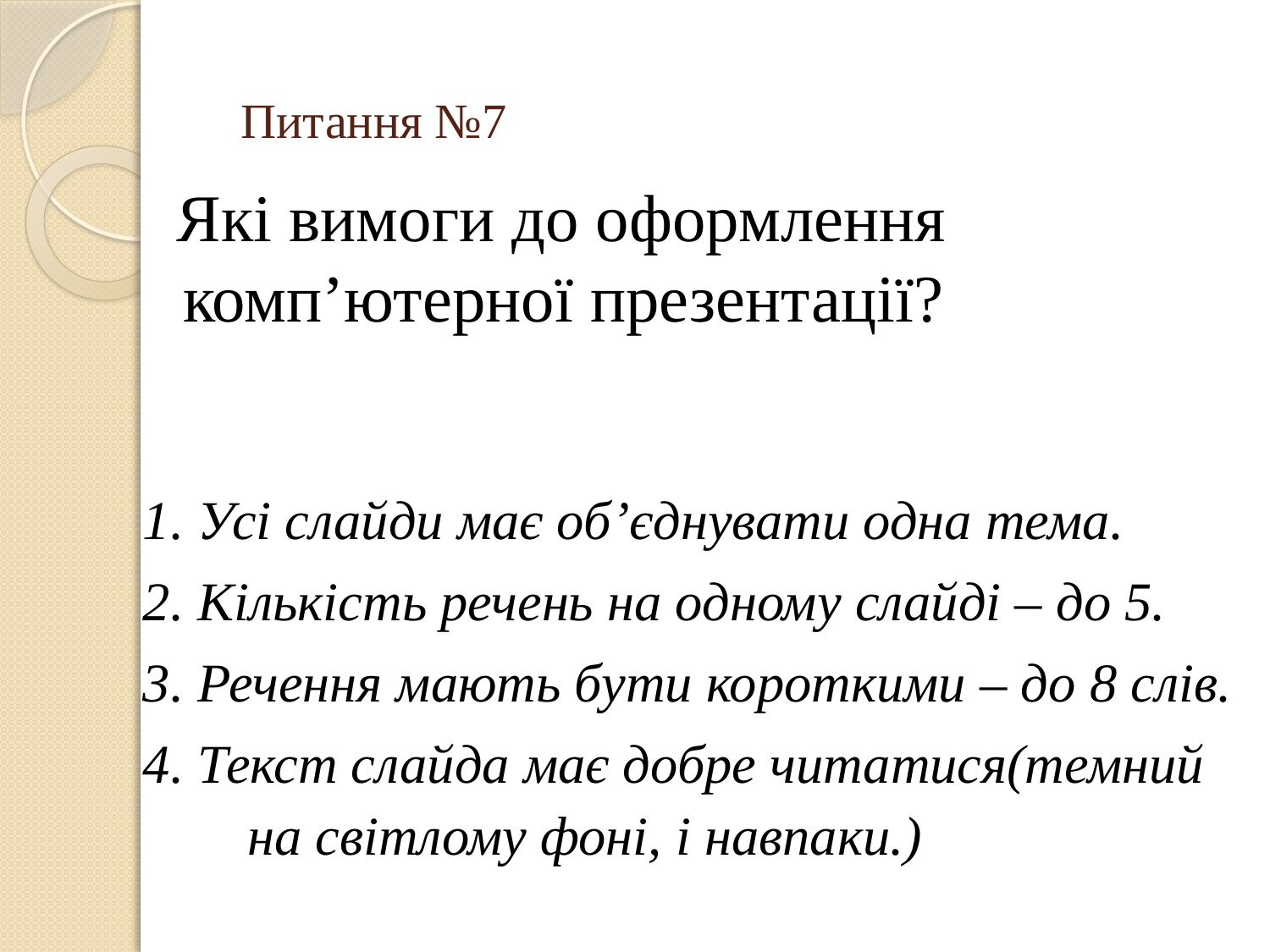

# Питання №7
  Які вимоги до оформлення комп’ютерної презентації?

1. Усі слайди має об’єднувати одна тема.
2. Кількість речень на одному слайді – до 5.
3. Речення мають бути короткими – до 8 слів.
4. Текст слайда має добре читатися(темний на світлому фоні, і навпаки.)